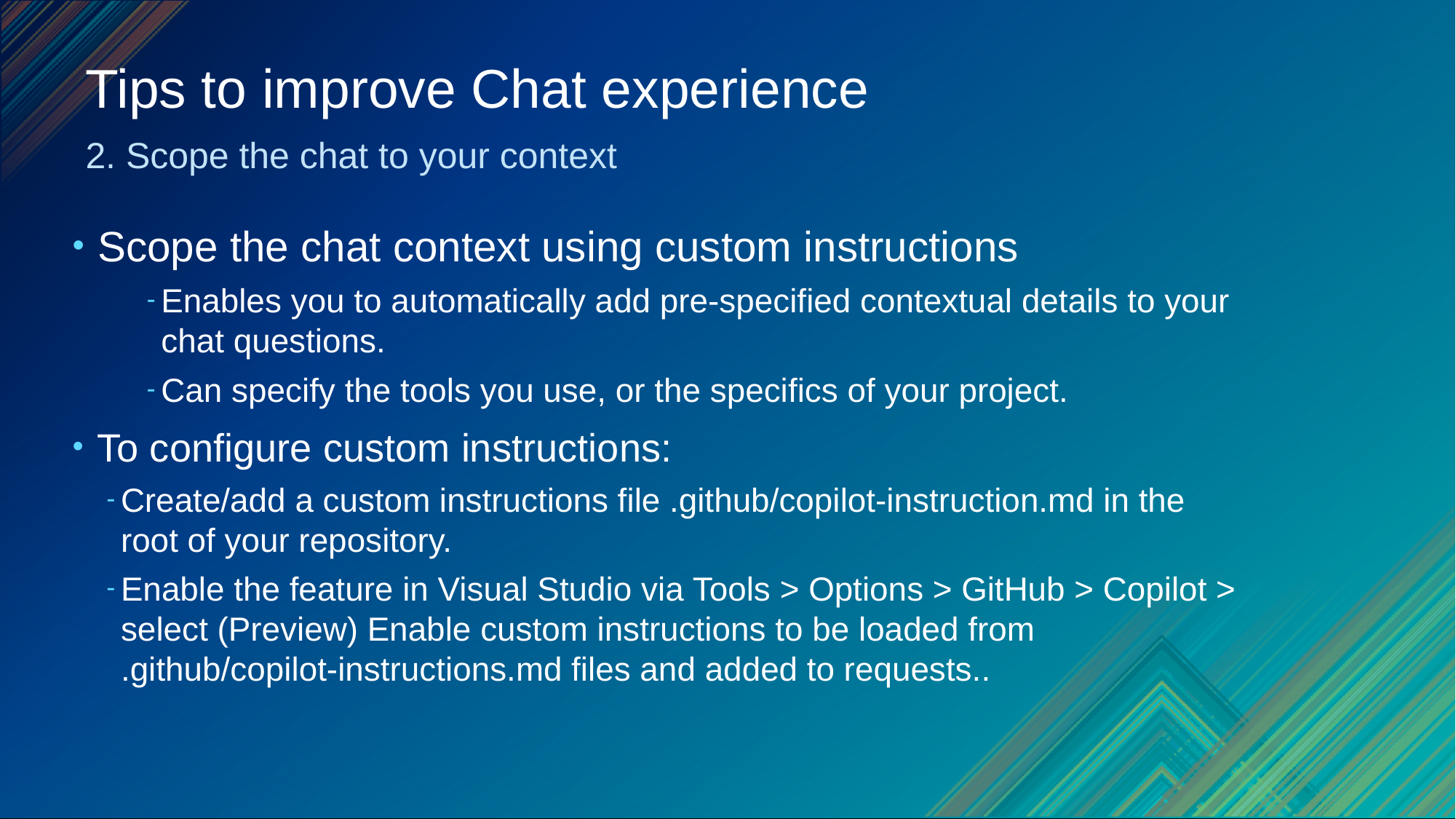

# Tips to improve Chat experience
2. Scope the chat to your context

 Scope the chat context using custom instructions
Enables you to automatically add pre-specified contextual details to your chat questions.
Can specify the tools you use, or the specifics of your project.
 To configure custom instructions:
Create/add a custom instructions file .github/copilot-instruction.md in the root of your repository.
Enable the feature in Visual Studio via Tools > Options > GitHub > Copilot > select (Preview) Enable custom instructions to be loaded from .github/copilot-instructions.md files and added to requests..